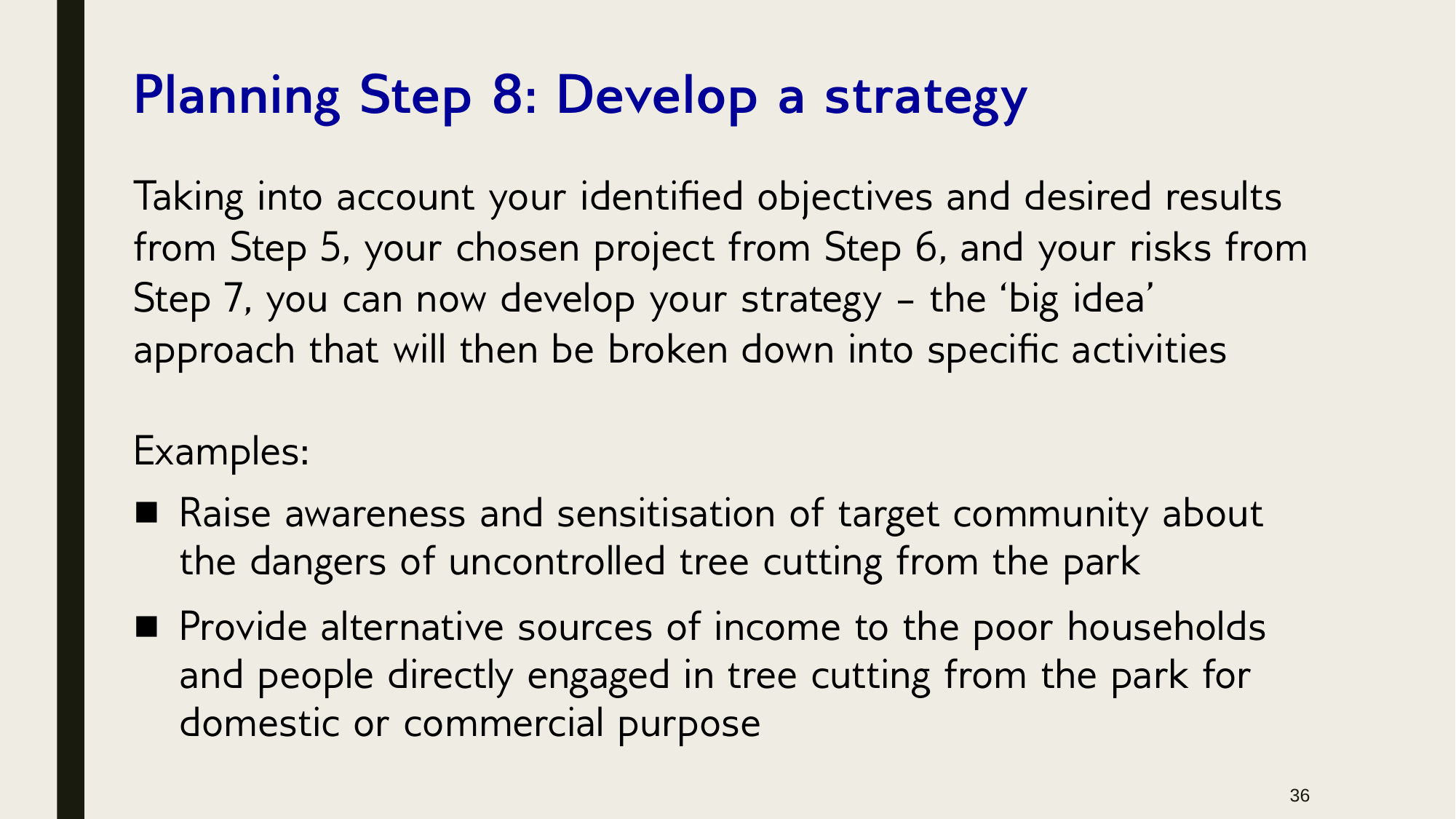

Planning Step 8: Develop a strategy
Taking into account your identified objectives and desired results from Step 5, your chosen project from Step 6, and your risks from Step 7, you can now develop your strategy – the ‘big idea’ approach that will then be broken down into specific activities

Examples:
Raise awareness and sensitisation of target community about the dangers of uncontrolled tree cutting from the park
Provide alternative sources of income to the poor households and people directly engaged in tree cutting from the park for domestic or commercial purpose

36